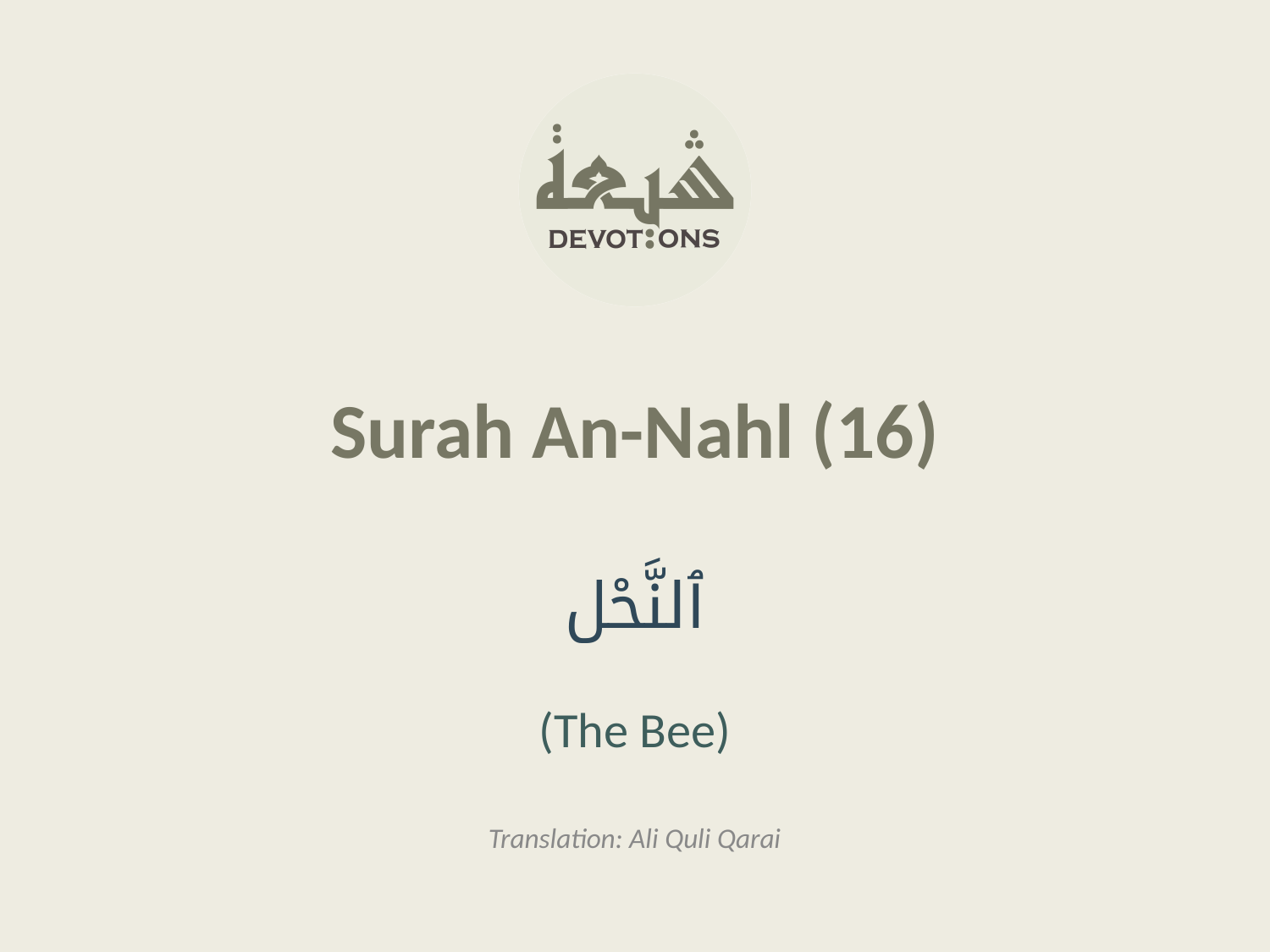

Surah An-Nahl (16)
ٱلنَّحْل
(The Bee)
Translation: Ali Quli Qarai